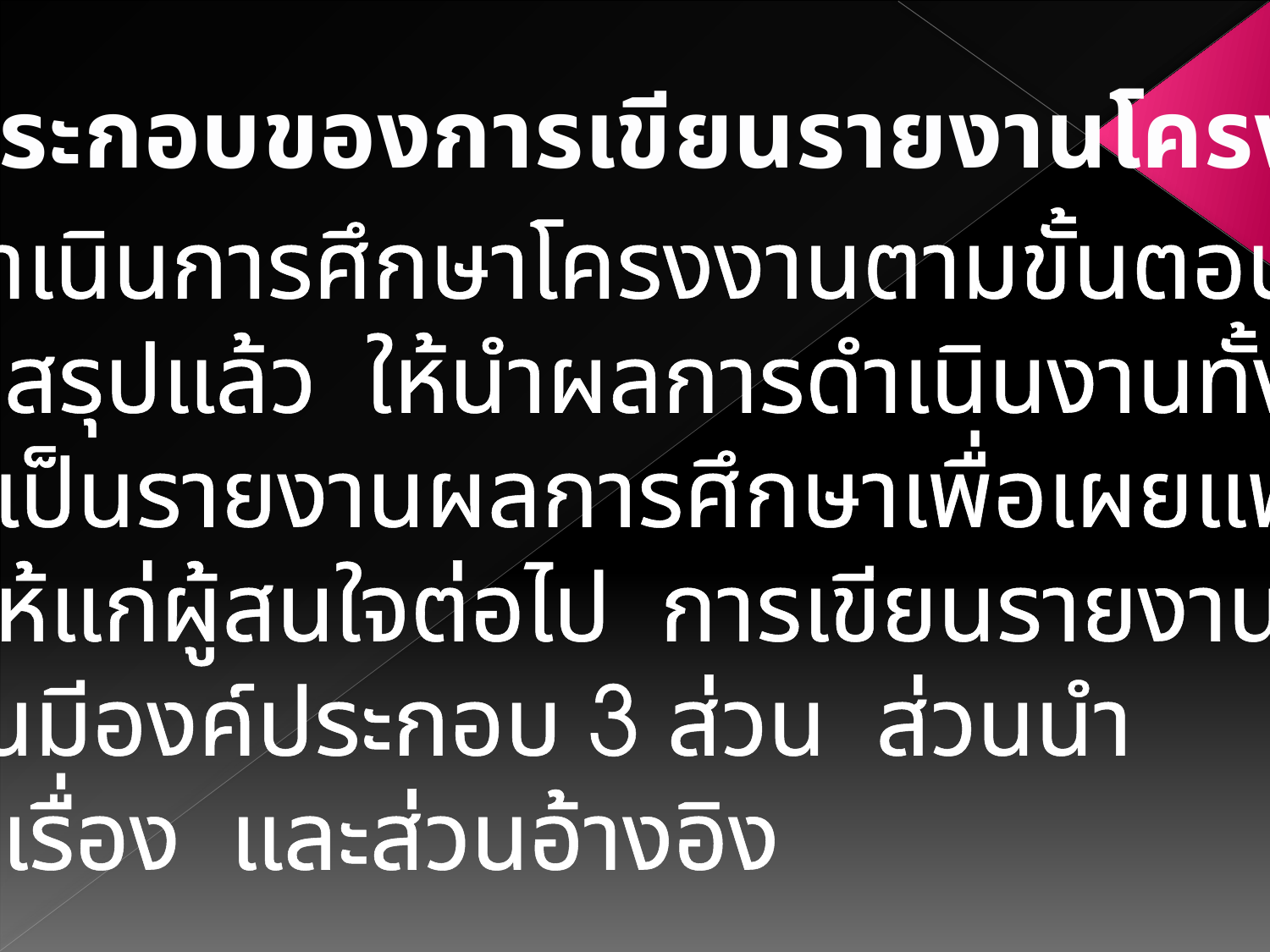

องค์ประกอบของการเขียนรายงานโครงงาน
เมื่อได้ดำเนินการศึกษาโครงงานตามขั้นตอนต่างๆ
จนได้ข้อสรุปแล้ว  ให้นำผลการดำเนินงานทั้งหมด
มาเขียนเป็นรายงานผลการศึกษาเพื่อเผยแพร่
ผลงานให้แก่ผู้สนใจต่อไป  การเขียนรายงาน
โครงงานมีองค์ประกอบ 3 ส่วน  ส่วนนำ
ส่วนเนื้อเรื่อง  และส่วนอ้างอิง